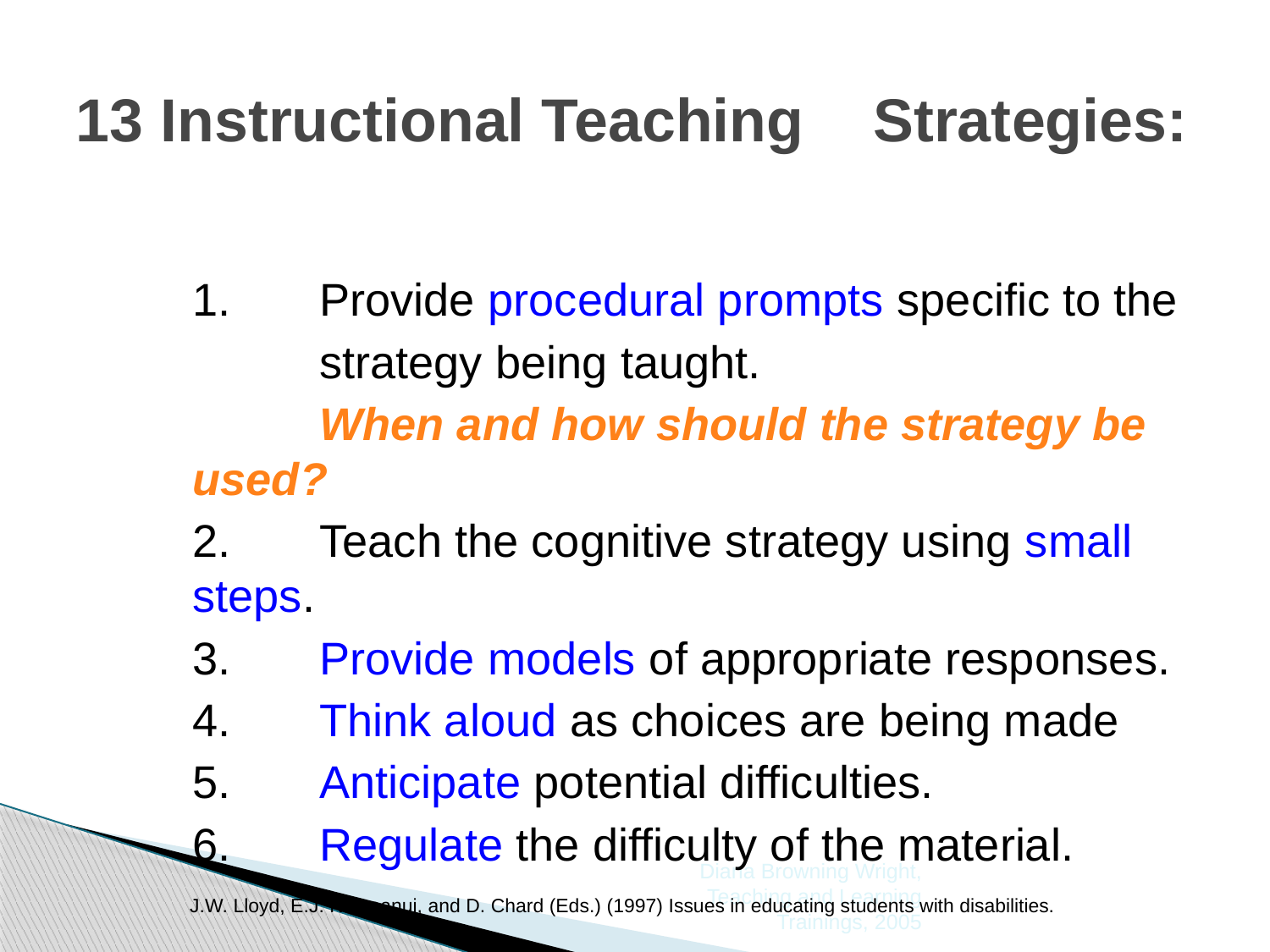

# 13 Instructional Teaching 		   Strategies:
1. 	Provide procedural prompts specific to the
	strategy being taught.
      	When and how should the strategy be used?
2.	Teach the cognitive strategy using small 	steps.
3. 	Provide models of appropriate responses.
4. 	Think aloud as choices are being made
5. 	Anticipate potential difficulties.
6. 	Regulate the difficulty of the material.
J.W. Lloyd, E.J. Kameanui, and D. Chard (Eds.) (1997) Issues in educating students with disabilities.
Diana Browning Wright, Teaching and Learning Trainings, 2005